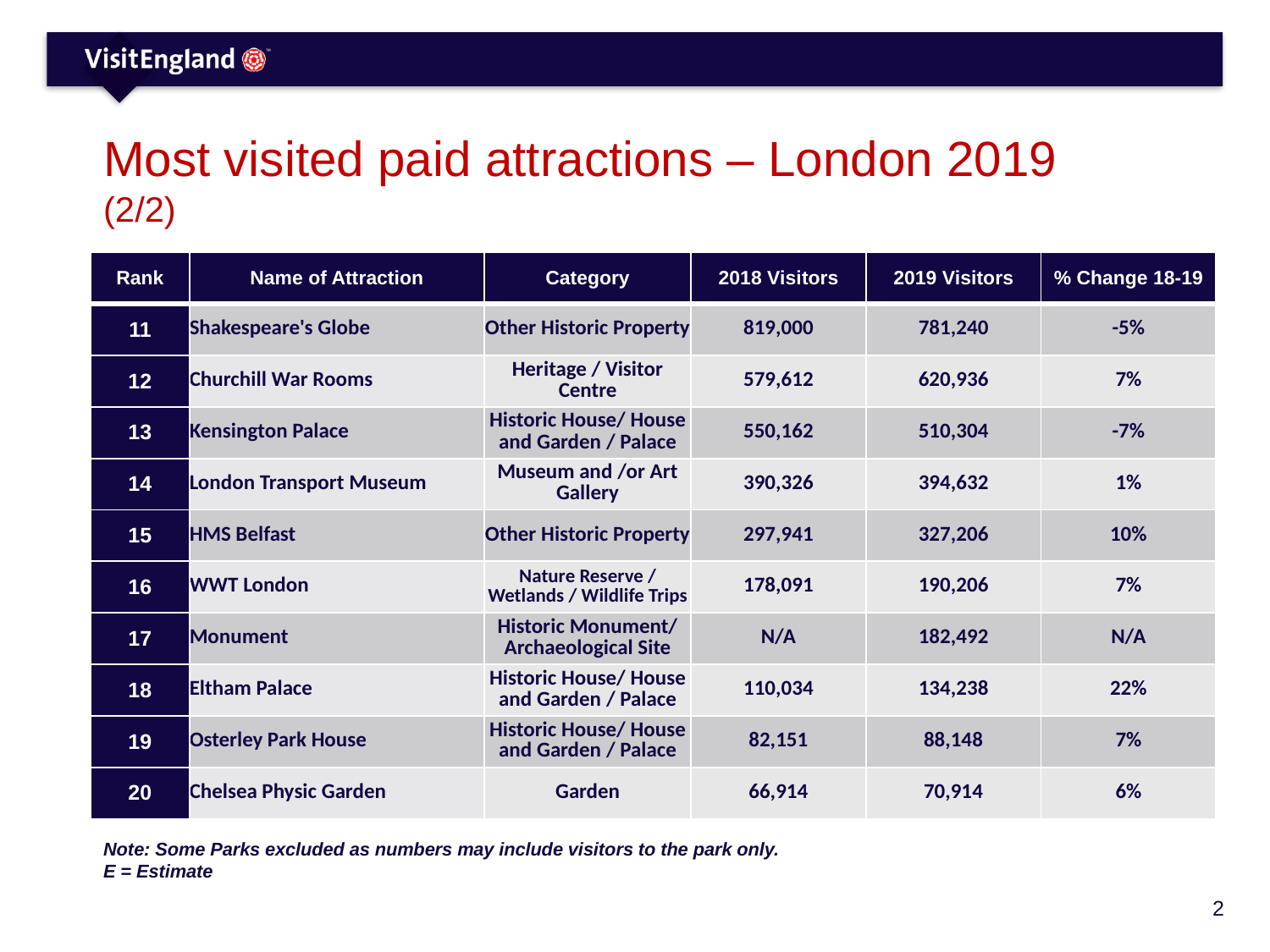

# Most visited paid attractions – London 2019 (2/2)
| Rank | Name of Attraction | Category | 2018 Visitors | 2019 Visitors | % Change 18-19 |
| --- | --- | --- | --- | --- | --- |
| 11 | Shakespeare's Globe | Other Historic Property | 819,000 | 781,240 | -5% |
| 12 | Churchill War Rooms | Heritage / Visitor Centre | 579,612 | 620,936 | 7% |
| 13 | Kensington Palace | Historic House/ House and Garden / Palace | 550,162 | 510,304 | -7% |
| 14 | London Transport Museum | Museum and /or Art Gallery | 390,326 | 394,632 | 1% |
| 15 | HMS Belfast | Other Historic Property | 297,941 | 327,206 | 10% |
| 16 | WWT London | Nature Reserve / Wetlands / Wildlife Trips | 178,091 | 190,206 | 7% |
| 17 | Monument | Historic Monument/ Archaeological Site | N/A | 182,492 | N/A |
| 18 | Eltham Palace | Historic House/ House and Garden / Palace | 110,034 | 134,238 | 22% |
| 19 | Osterley Park House | Historic House/ House and Garden / Palace | 82,151 | 88,148 | 7% |
| 20 | Chelsea Physic Garden | Garden | 66,914 | 70,914 | 6% |
Note: Some Parks excluded as numbers may include visitors to the park only.
E = Estimate